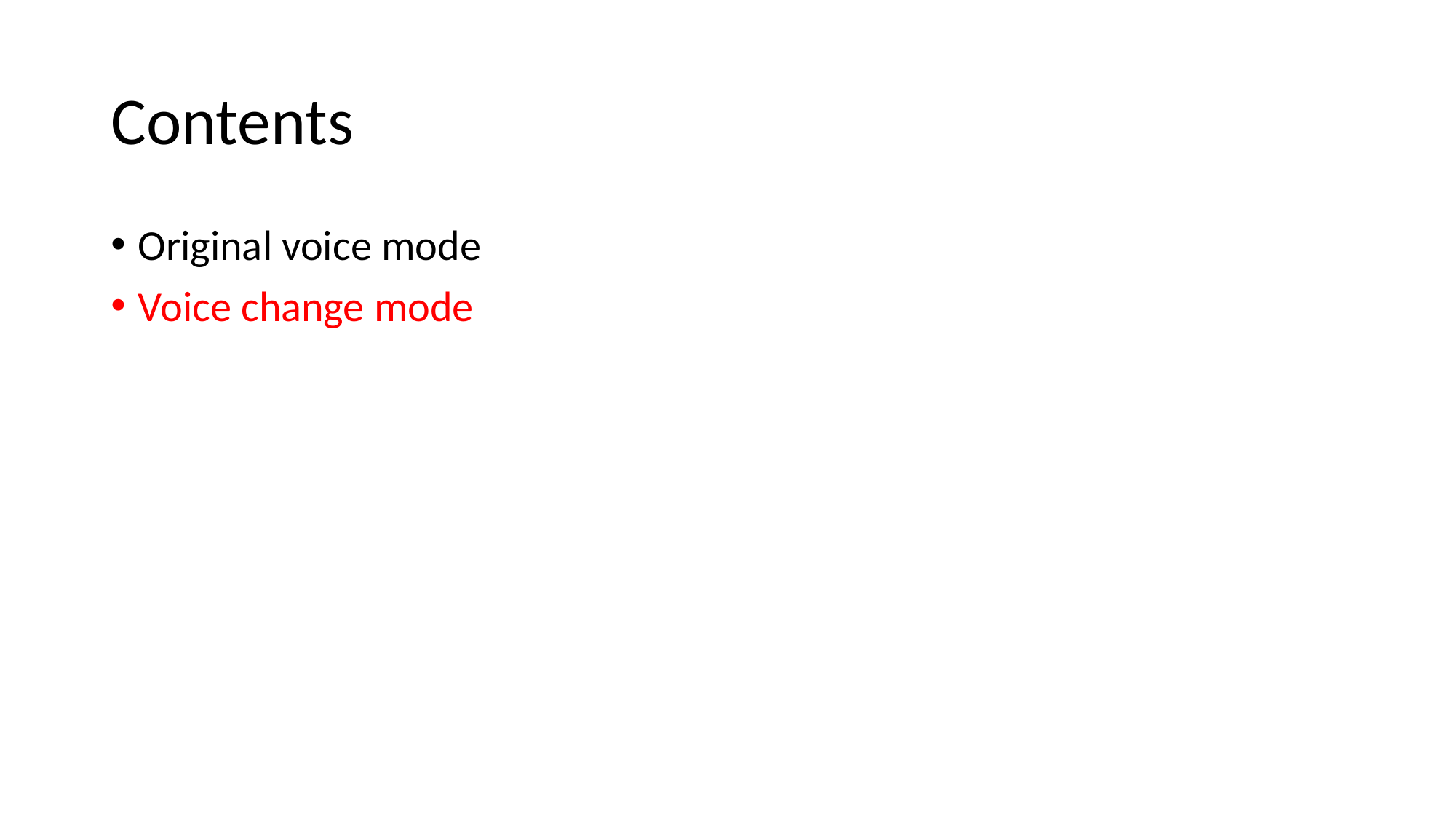

# Contents
Original voice mode
Voice change mode